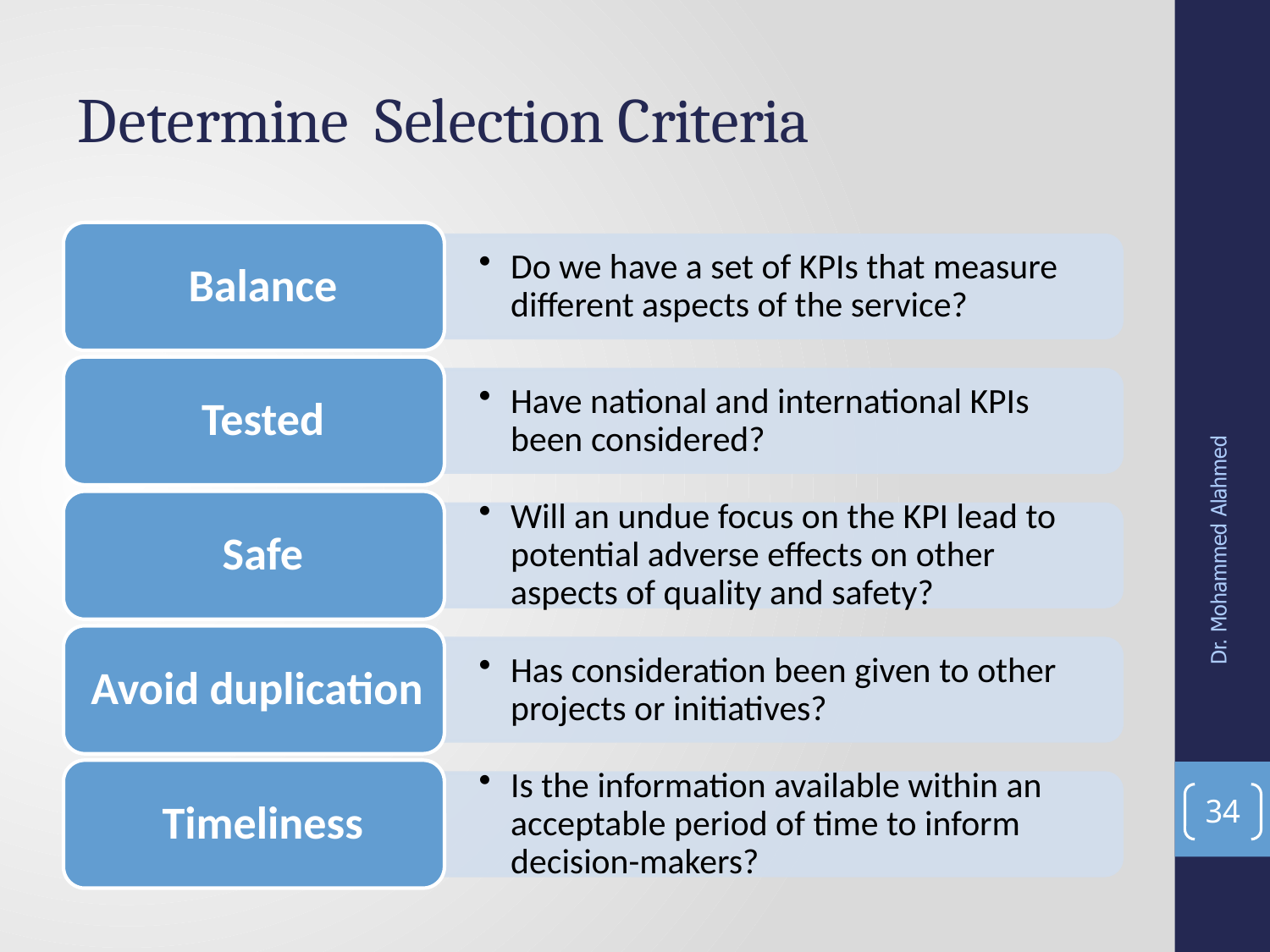

# Determine  Selection Criteria
Do we have a set of KPIs that measure different aspects of the service?
Balance
Have national and international KPIs been considered?
Tested
Will an undue focus on the KPI lead to potential adverse effects on other aspects of quality and safety?
Safe
Has consideration been given to other projects or initiatives?
Avoid duplication
Is the information available within an acceptable period of time to inform decision-makers?
Timeliness
Dr. Mohammed Alahmed
34